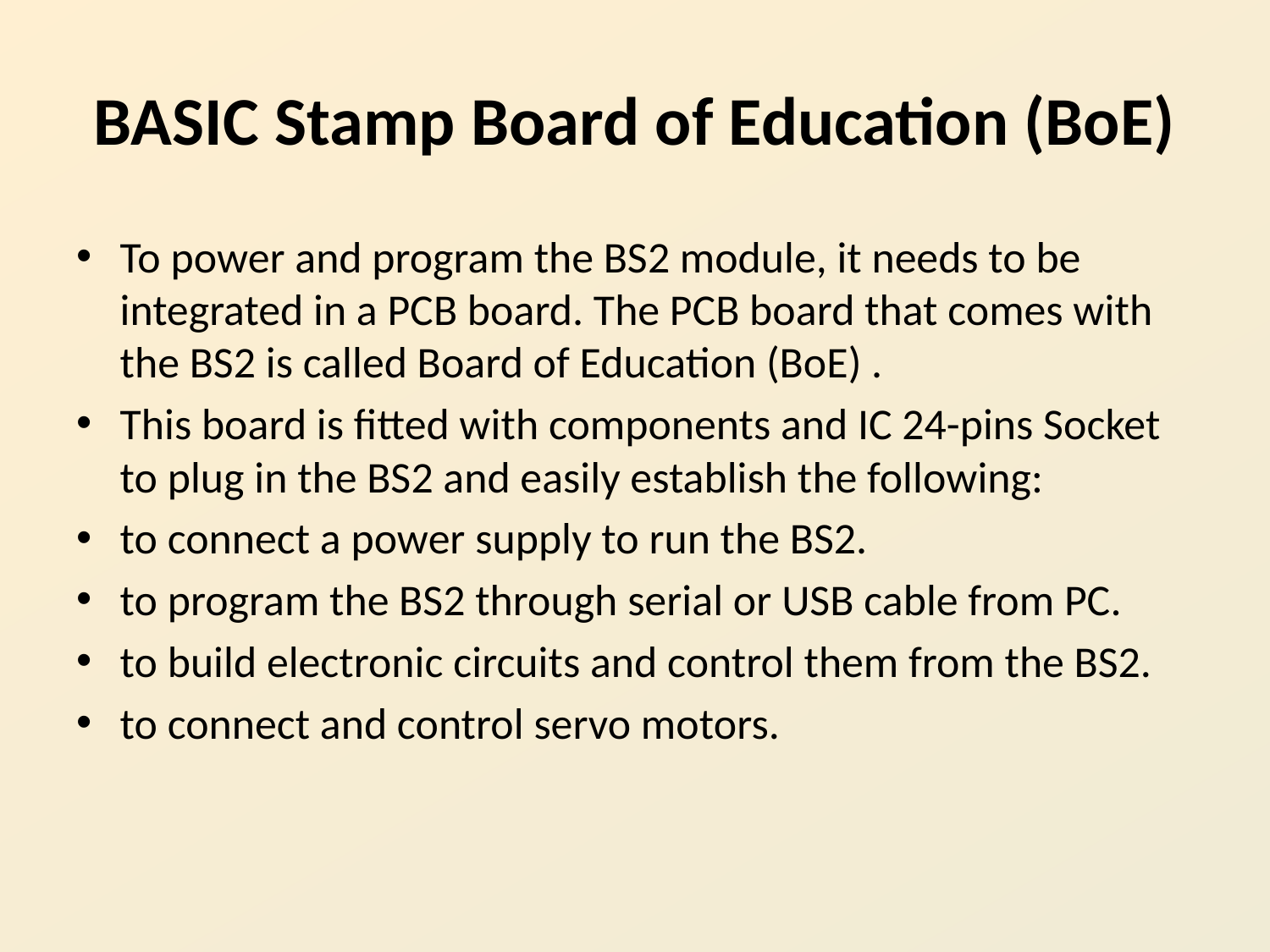

# BASIC Stamp Board of Education (BoE)
To power and program the BS2 module, it needs to be integrated in a PCB board. The PCB board that comes with the BS2 is called Board of Education (BoE) .
This board is fitted with components and IC 24-pins Socket to plug in the BS2 and easily establish the following:
to connect a power supply to run the BS2.
to program the BS2 through serial or USB cable from PC.
to build electronic circuits and control them from the BS2.
to connect and control servo motors.